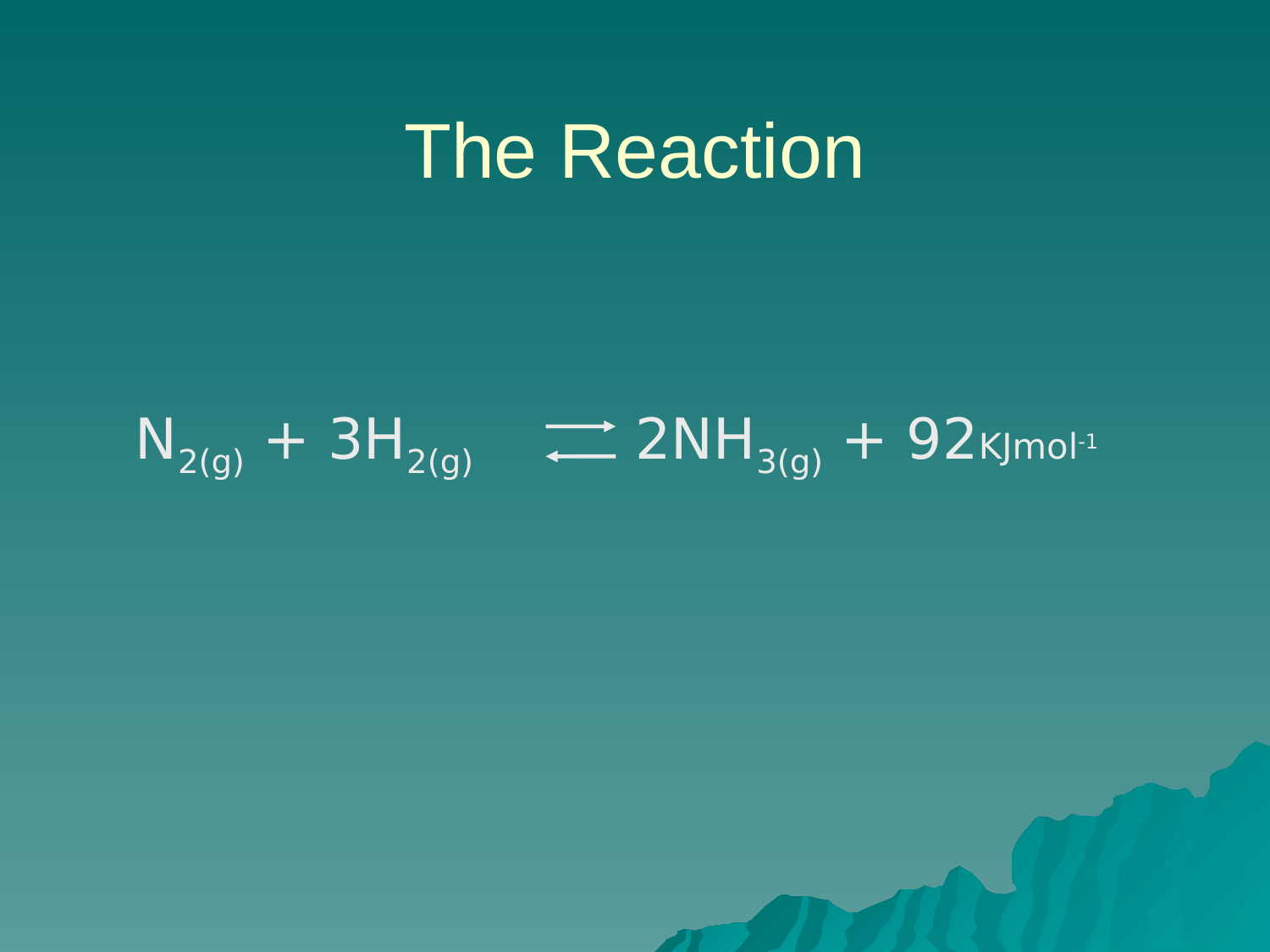

# The Reaction
N2(g) + 3H2(g)         2NH3(g) + 92KJmol-1